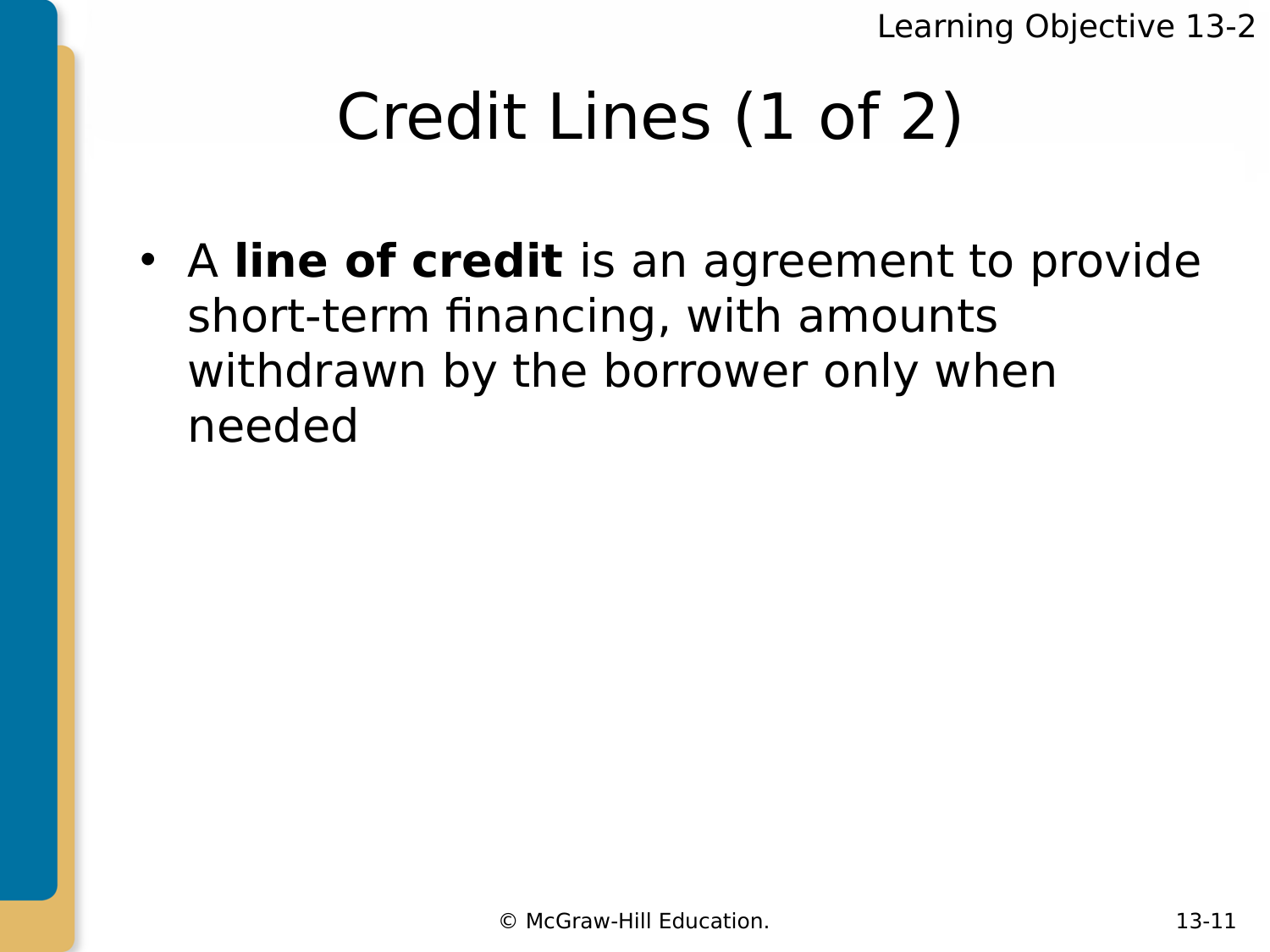

Learning Objective 13-2
# Credit Lines (1 of 2)
A line of credit is an agreement to provide short-term financing, with amounts withdrawn by the borrower only when needed